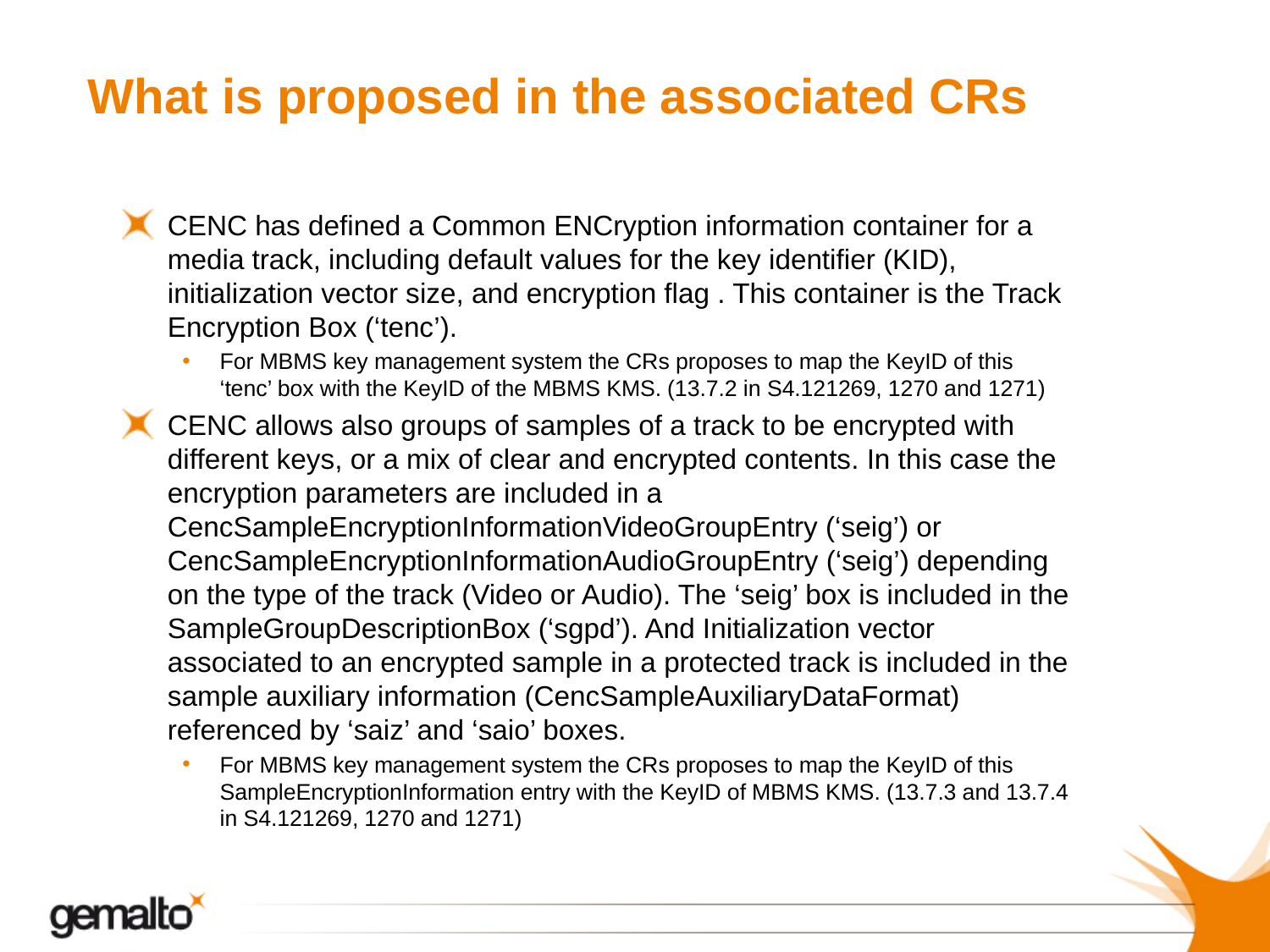

# What is proposed in the associated CRs
CENC has defined a Common ENCryption information container for a media track, including default values for the key identifier (KID), initialization vector size, and encryption flag . This container is the Track Encryption Box (‘tenc’).
For MBMS key management system the CRs proposes to map the KeyID of this ‘tenc’ box with the KeyID of the MBMS KMS. (13.7.2 in S4.121269, 1270 and 1271)
CENC allows also groups of samples of a track to be encrypted with different keys, or a mix of clear and encrypted contents. In this case the encryption parameters are included in a CencSampleEncryptionInformationVideoGroupEntry (‘seig’) or CencSampleEncryptionInformationAudioGroupEntry (‘seig’) depending on the type of the track (Video or Audio). The ‘seig’ box is included in the SampleGroupDescriptionBox (‘sgpd’). And Initialization vector associated to an encrypted sample in a protected track is included in the sample auxiliary information (CencSampleAuxiliaryDataFormat) referenced by ‘saiz’ and ‘saio’ boxes.
For MBMS key management system the CRs proposes to map the KeyID of this SampleEncryptionInformation entry with the KeyID of MBMS KMS. (13.7.3 and 13.7.4 in S4.121269, 1270 and 1271)